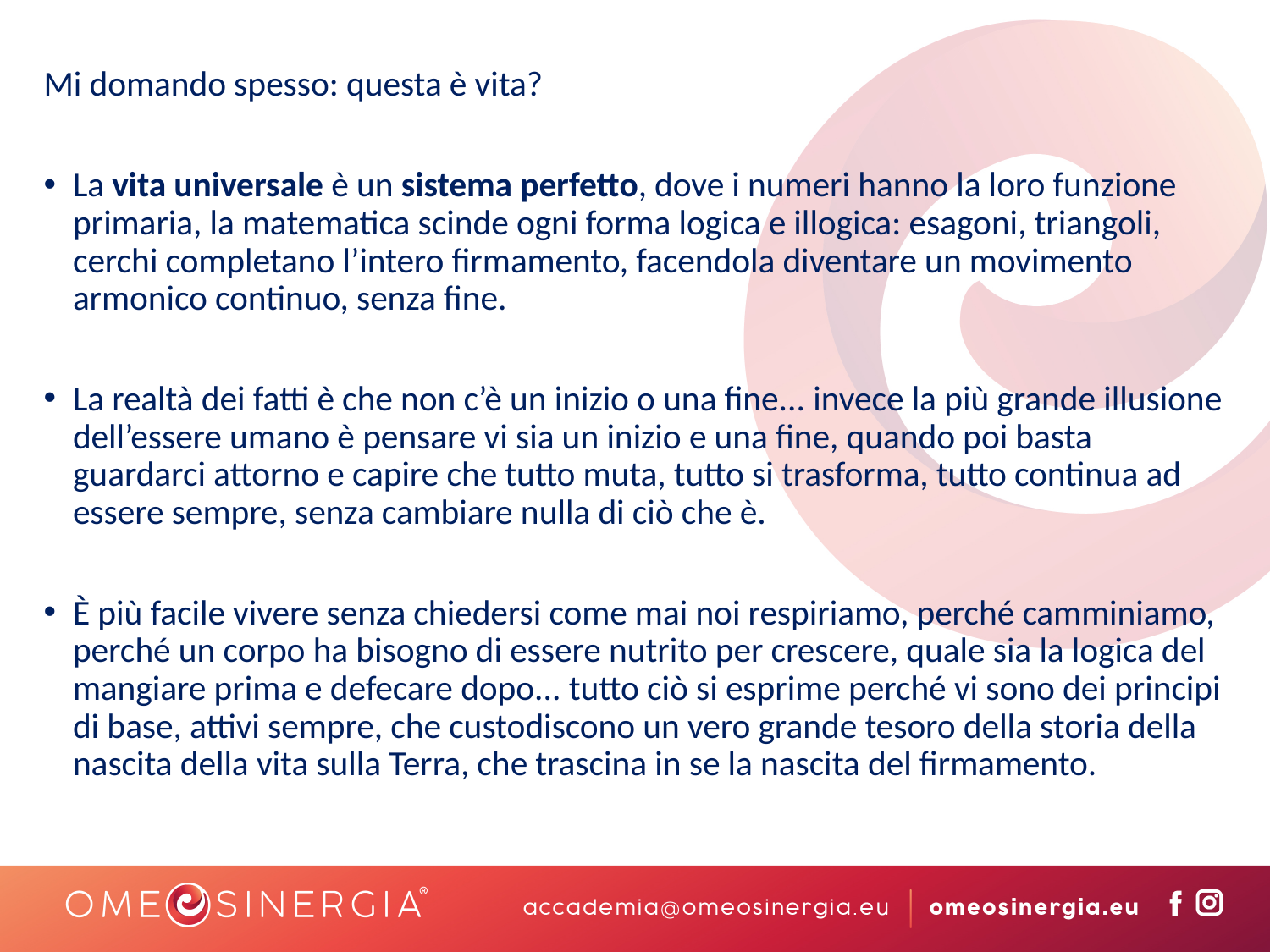

Mi domando spesso: questa è vita?

La vita universale è un sistema perfetto, dove i numeri hanno la loro funzione primaria, la matematica scinde ogni forma logica e illogica: esagoni, triangoli, cerchi completano l’intero firmamento, facendola diventare un movimento armonico continuo, senza fine.

La realtà dei fatti è che non c’è un inizio o una fine... invece la più grande illusione dell’essere umano è pensare vi sia un inizio e una fine, quando poi basta guardarci attorno e capire che tutto muta, tutto si trasforma, tutto continua ad essere sempre, senza cambiare nulla di ciò che è.

È più facile vivere senza chiedersi come mai noi respiriamo, perché camminiamo, perché un corpo ha bisogno di essere nutrito per crescere, quale sia la logica del mangiare prima e defecare dopo... tutto ciò si esprime perché vi sono dei principi di base, attivi sempre, che custodiscono un vero grande tesoro della storia della nascita della vita sulla Terra, che trascina in se la nascita del firmamento.